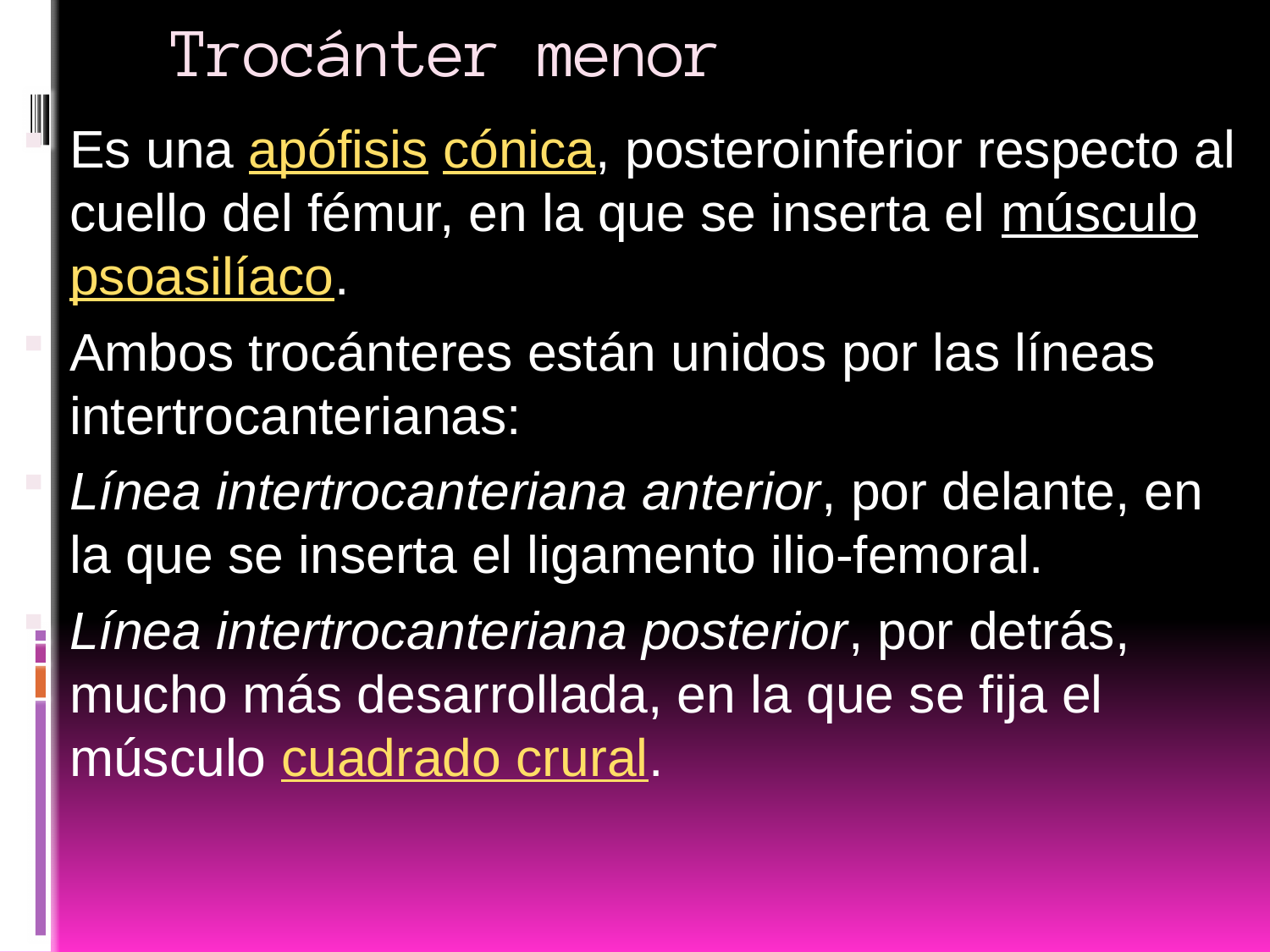

# Trocánter menor
Es una apófisis cónica, posteroinferior respecto al cuello del fémur, en la que se inserta el músculo psoasilíaco.
Ambos trocánteres están unidos por las líneas intertrocanterianas:
Línea intertrocanteriana anterior, por delante, en la que se inserta el ligamento ilio-femoral.
Línea intertrocanteriana posterior, por detrás, mucho más desarrollada, en la que se fija el músculo cuadrado crural.